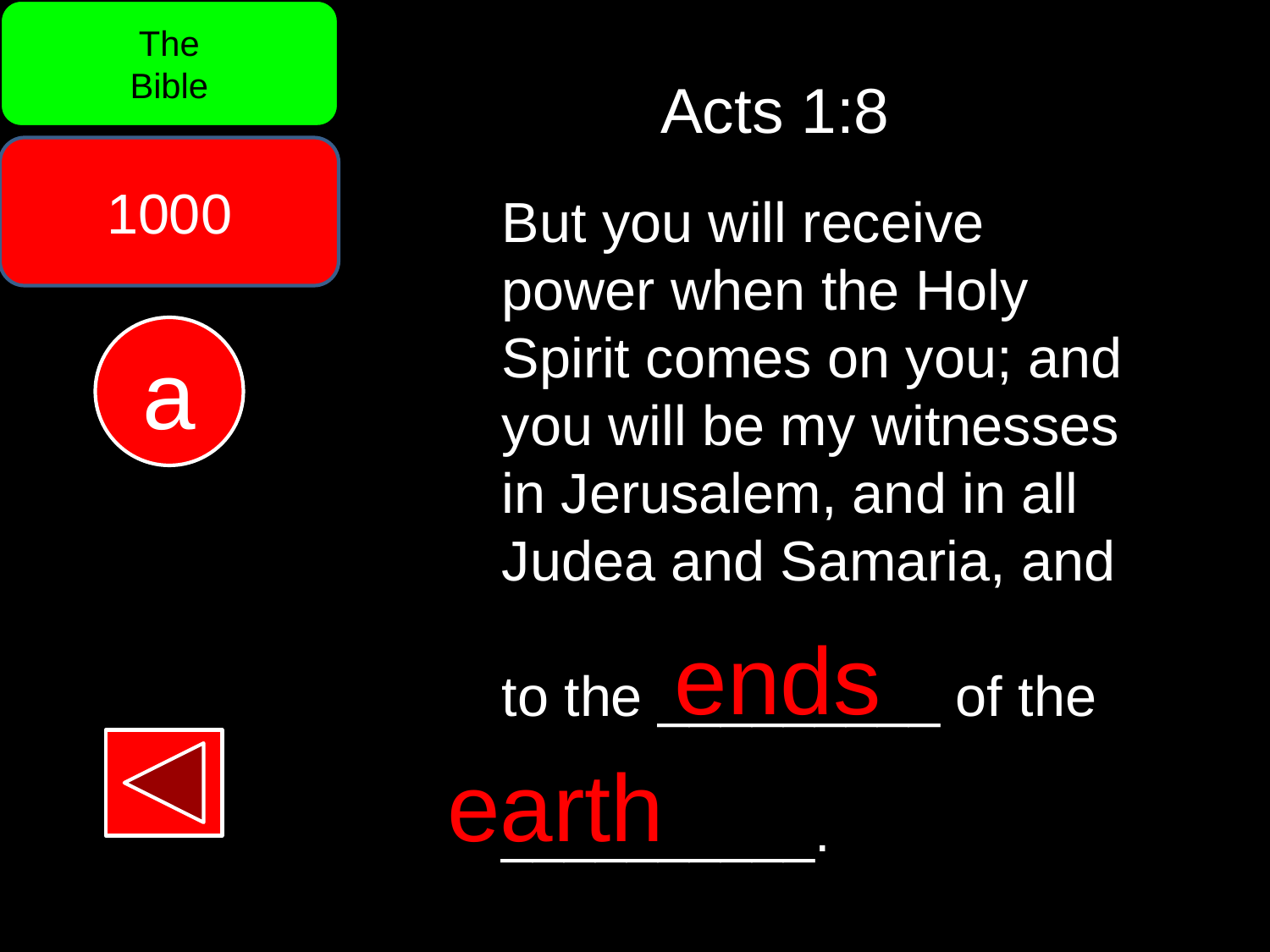

The
Bible
Acts 1:8
1000
But you will receive
power when the Holy
Spirit comes on you; and
you will be my witnesses
in Jerusalem, and in all
Judea and Samaria, and

to the _________ of the

__________.
a
ends

earth